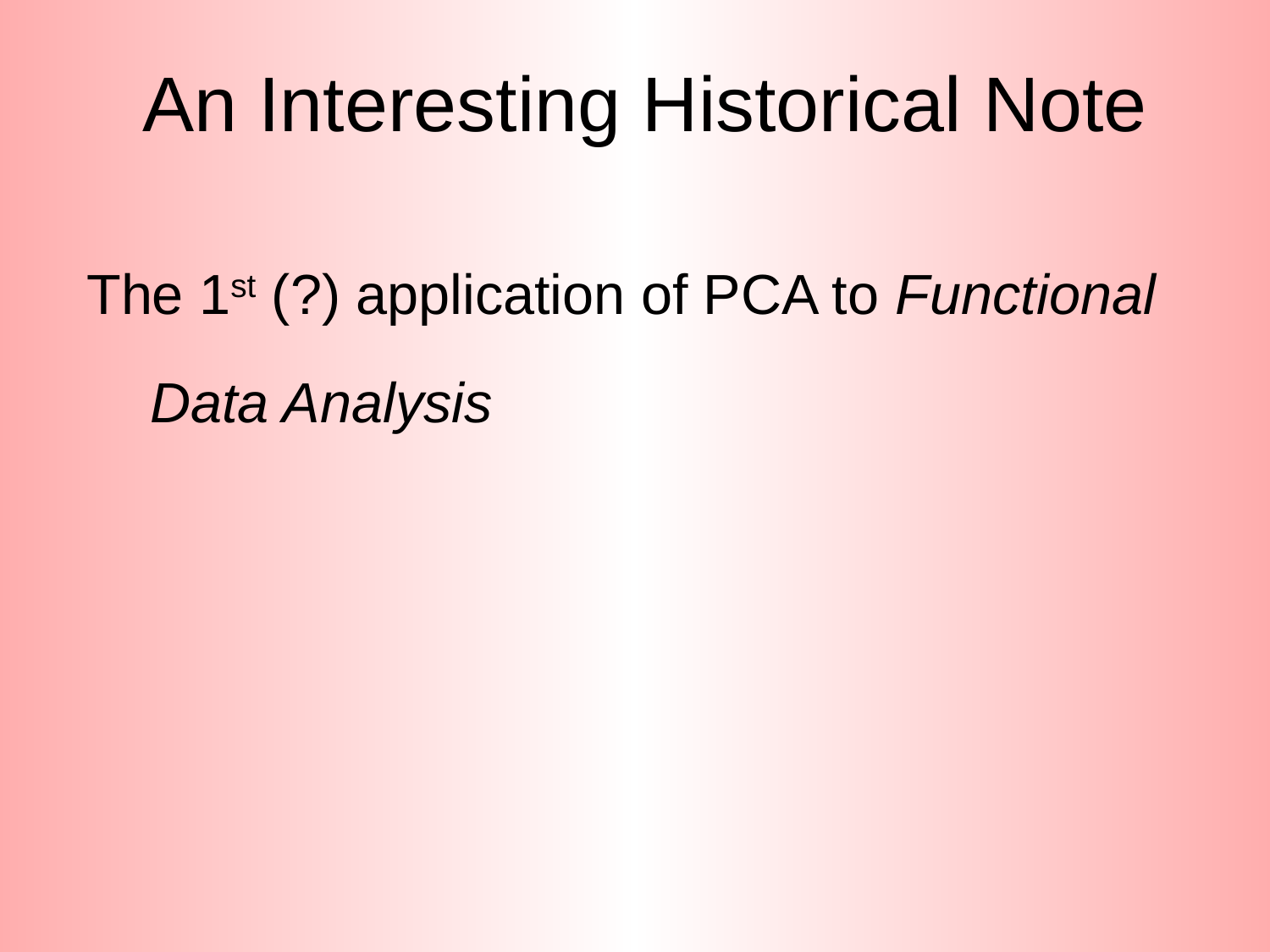

# An Interesting Historical Note
The 1st (?) application of PCA to Functional Data Analysis